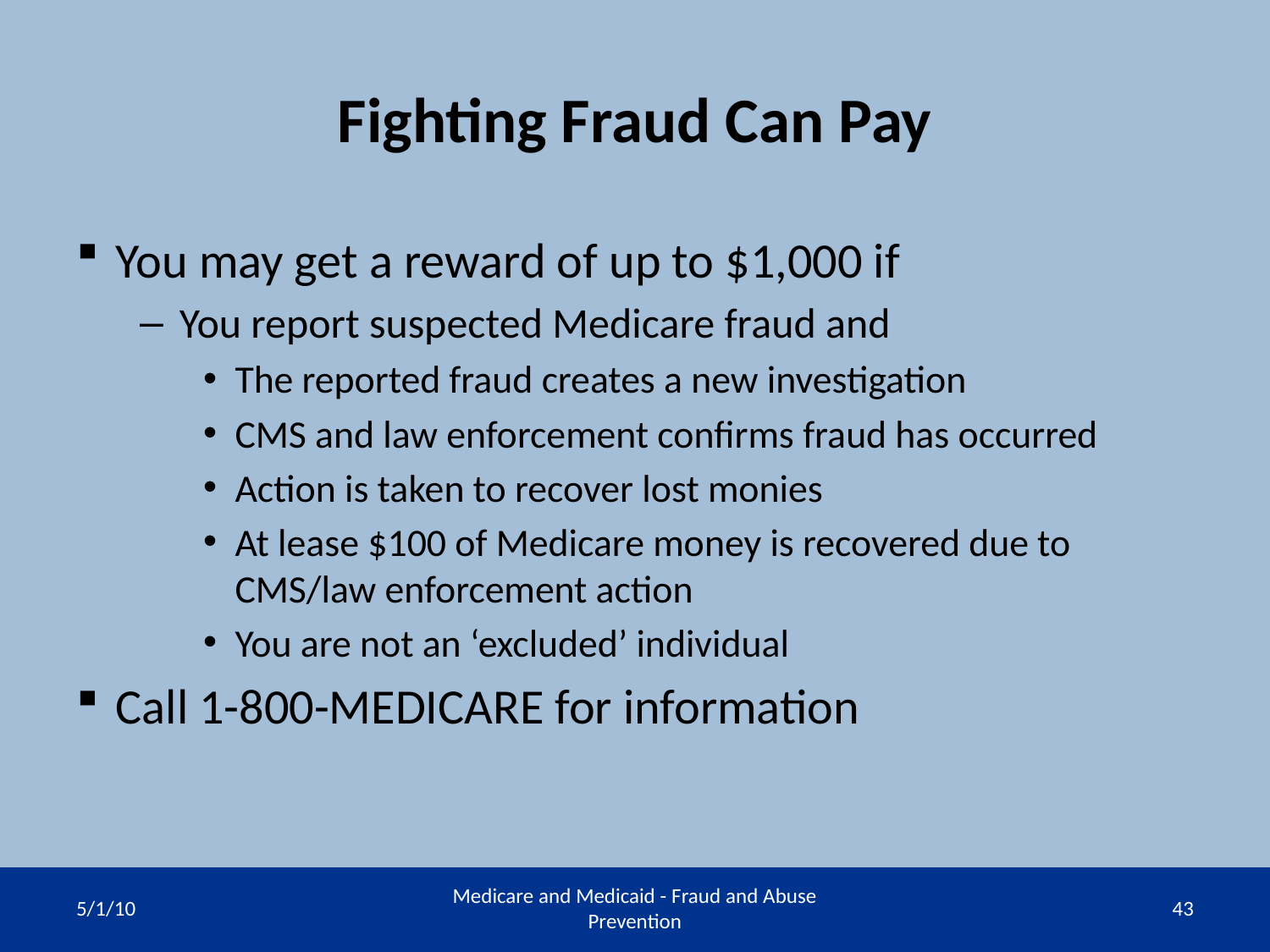

# Fighting Fraud Can Pay
You may get a reward of up to $1,000 if
You report suspected Medicare fraud and
The reported fraud creates a new investigation
CMS and law enforcement confirms fraud has occurred
Action is taken to recover lost monies
At lease $100 of Medicare money is recovered due to CMS/law enforcement action
You are not an ‘excluded’ individual
Call 1-800-MEDICARE for information

5/1/10
Medicare and Medicaid - Fraud and Abuse Prevention
43